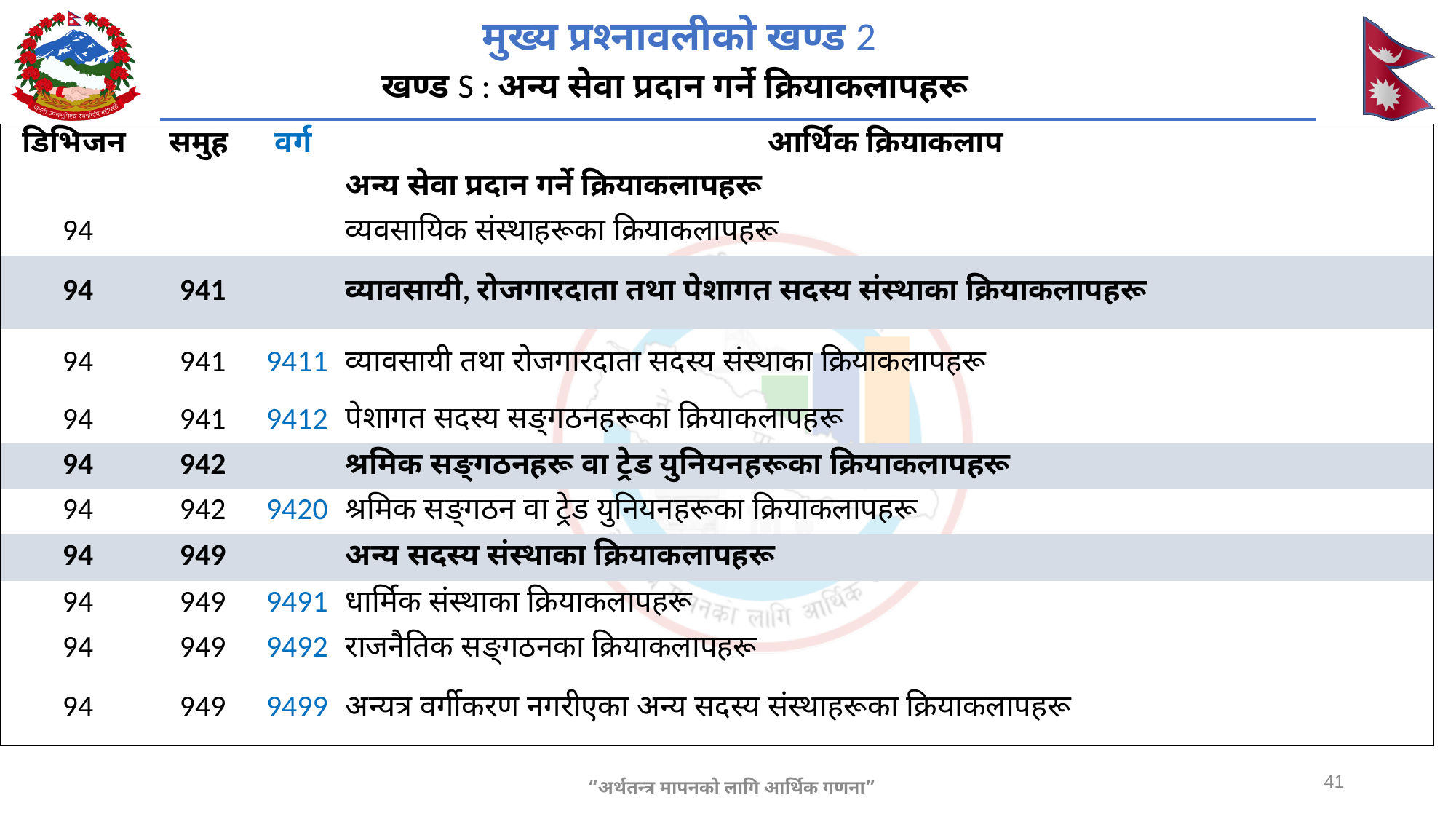

# मुख्य प्रश्नावलीको खण्ड 2 खण्ड S : अन्य सेवा प्रदान गर्ने क्रियाकलापहरू
| डिभिजन | समुह | वर्ग | आर्थिक क्रियाकलाप |
| --- | --- | --- | --- |
|  |  |  | अन्य सेवा प्रदान गर्ने क्रियाकलापहरू |
| 94 |  |  | व्यवसायिक संस्थाहरूका क्रियाकलापहरू |
| 94 | 941 |  | व्यावसायी, रोजगारदाता तथा पेशागत सदस्य संस्थाका क्रियाकलापहरू |
| 94 | 941 | 9411 | व्यावसायी तथा रोजगारदाता सदस्य संस्थाका क्रियाकलापहरू |
| 94 | 941 | 9412 | पेशागत सदस्य सङ्गठनहरूका क्रियाकलापहरू |
| 94 | 942 |  | श्रमिक सङ्गठनहरू वा ट्रेड युनियनहरूका क्रियाकलापहरू |
| 94 | 942 | 9420 | श्रमिक सङ्गठन वा ट्रेड युनियनहरूका क्रियाकलापहरू |
| 94 | 949 |  | अन्य सदस्य संस्थाका क्रियाकलापहरू |
| 94 | 949 | 9491 | धार्मिक संस्थाका क्रियाकलापहरू |
| 94 | 949 | 9492 | राजनैतिक सङ्गठनका क्रियाकलापहरू |
| 94 | 949 | 9499 | अन्यत्र वर्गीकरण नगरीएका अन्य सदस्य संस्थाहरूका क्रियाकलापहरू |
41
“अर्थतन्त्र मापनको लागि आर्थिक गणना”